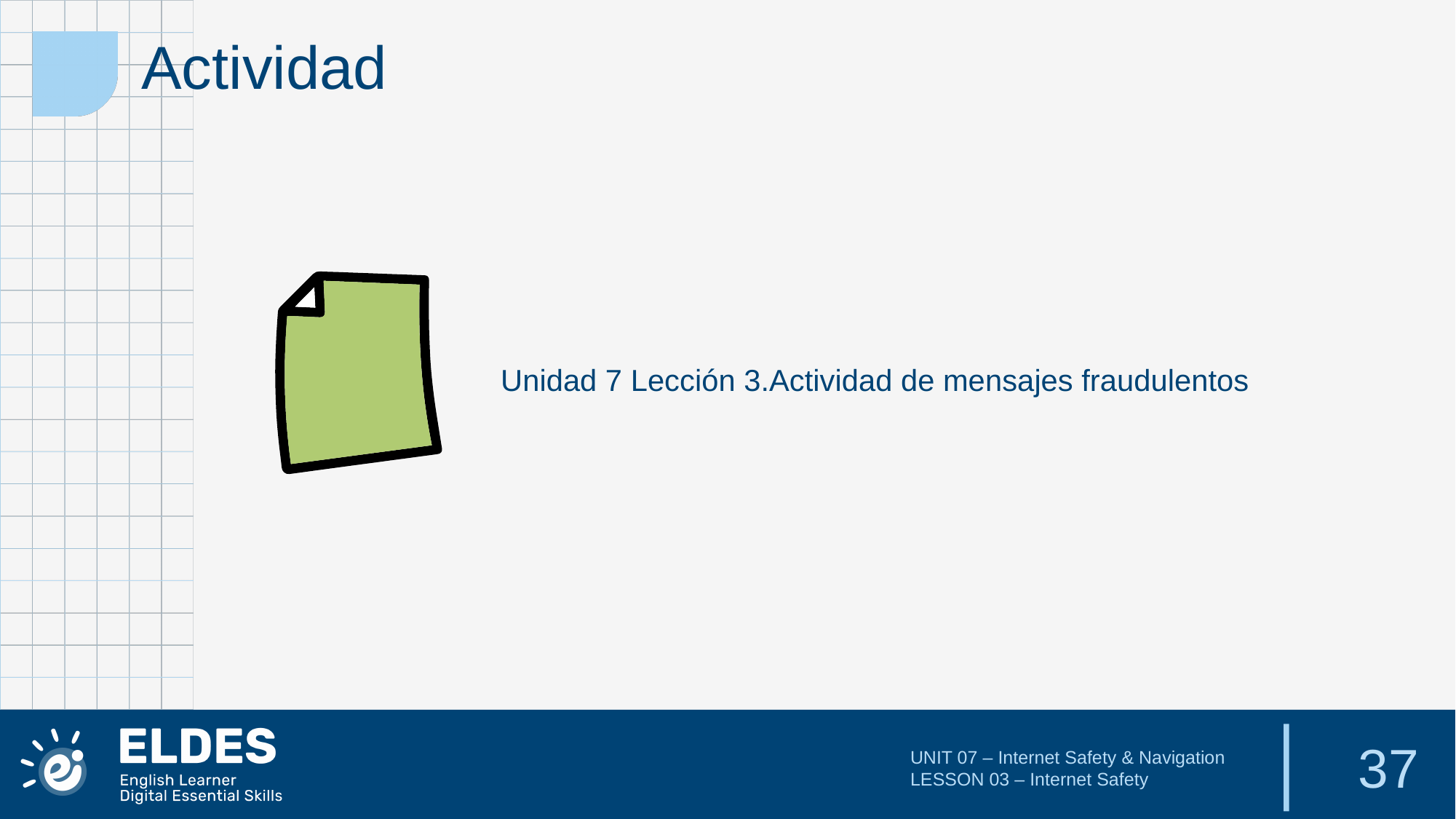

Actividad

Unidad 7 Lección 3.Actividad de mensajes fraudulentos
37
UNIT 07 – Internet Safety & Navigation
LESSON 03 – Internet Safety